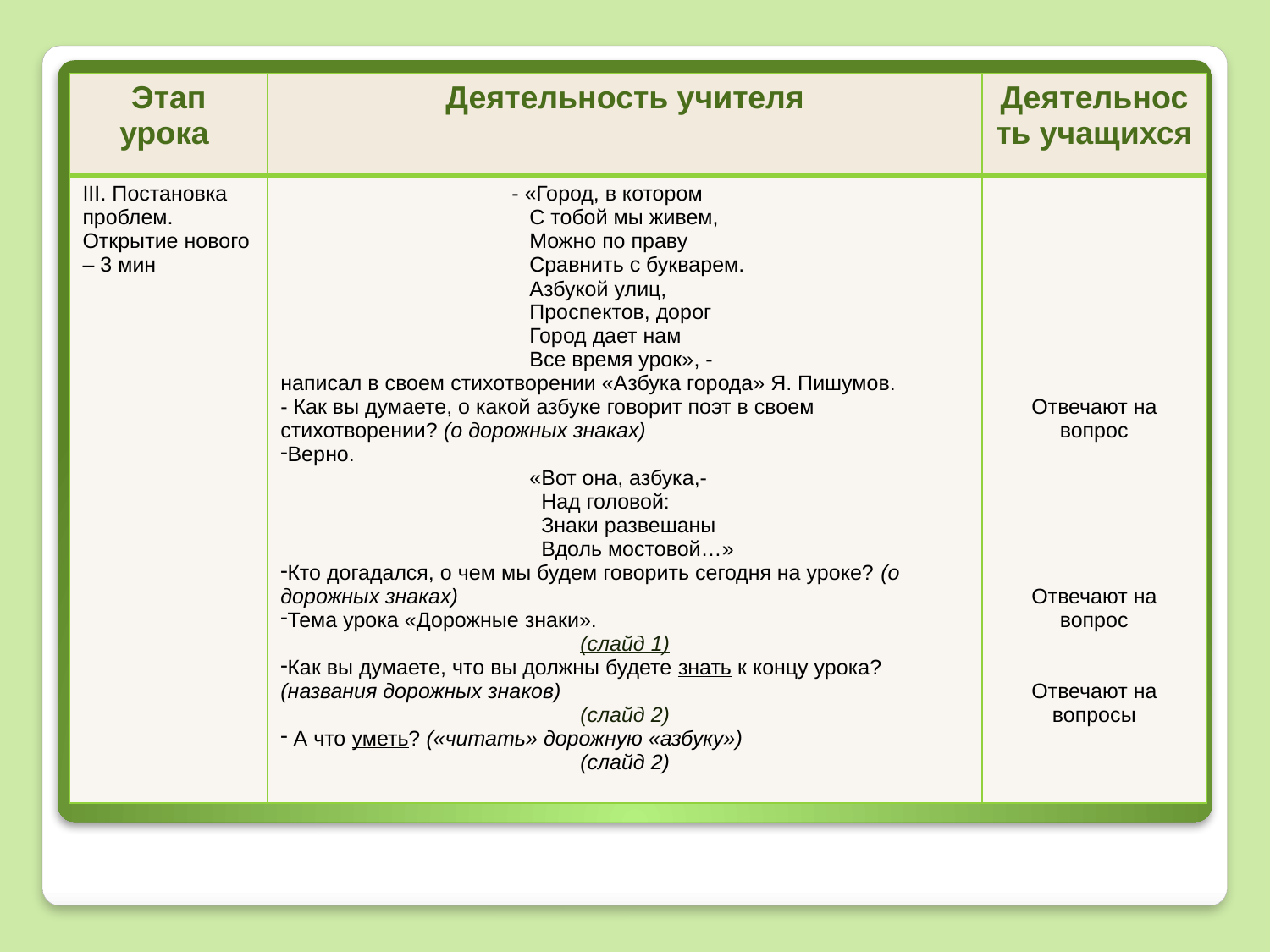

| Этап урока | Деятельность учителя | Деятельность учащихся |
| --- | --- | --- |
| III. Постановка проблем. Открытие нового – 3 мин | - «Город, в котором С тобой мы живем, Можно по праву Сравнить с букварем. Азбукой улиц, Проспектов, дорог Город дает нам Все время урок», - написал в своем стихотворении «Азбука города» Я. Пишумов. - Как вы думаете, о какой азбуке говорит поэт в своем стихотворении? (о дорожных знаках) Верно. «Вот она, азбука,- Над головой: Знаки развешаны Вдоль мостовой…» Кто догадался, о чем мы будем говорить сегодня на уроке? (о дорожных знаках) Тема урока «Дорожные знаки». (слайд 1) Как вы думаете, что вы должны будете знать к концу урока? (названия дорожных знаков) (слайд 2) А что уметь? («читать» дорожную «азбуку») (слайд 2) | Отвечают на вопрос Отвечают на вопрос Отвечают на вопросы |
#